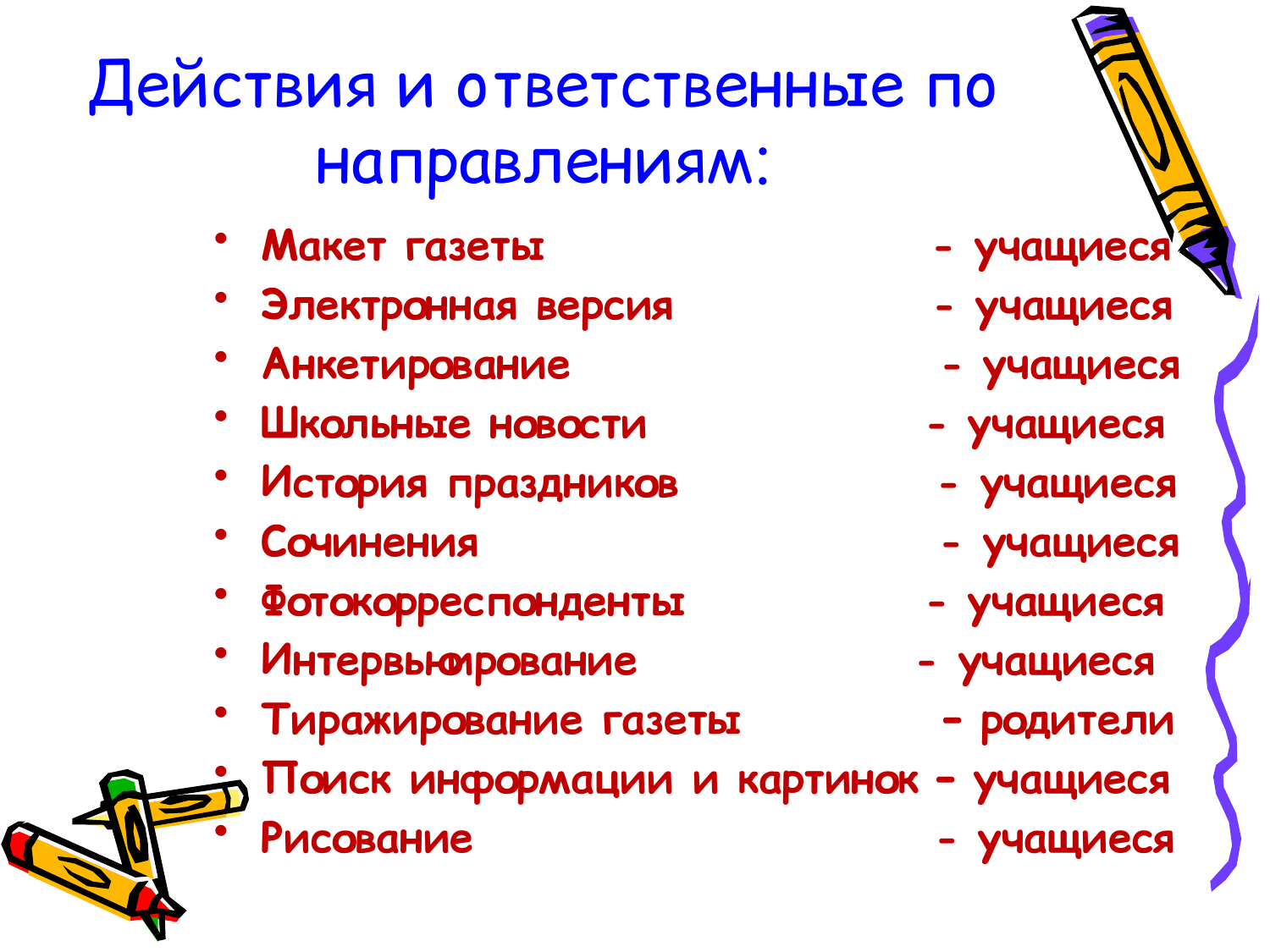

# Действия и ответственные по направлениям:
Макет газеты                     - учащиеся
Электронная версия              - учащиеся
Анкетирование                    - учащиеся
Школьные новости               - учащиеся
История праздников              - учащиеся
Сочинения                         - учащиеся
Фотокорреспонденты             - учащиеся
Интервьюирование               - учащиеся
Тиражирование газеты           – родители
Поиск информации и картинок – учащиеся
Рисование                         - учащиеся